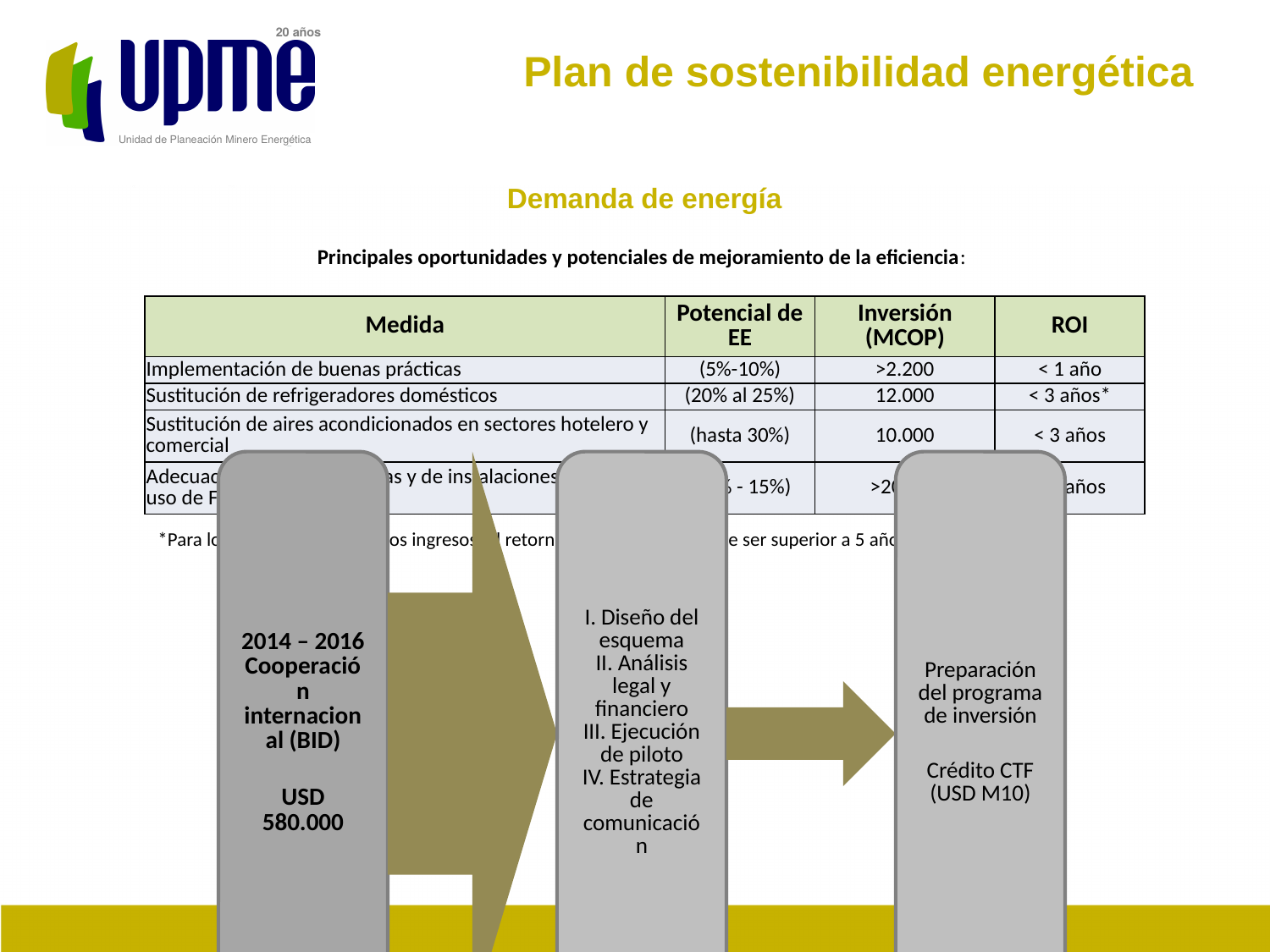

Plan de sostenibilidad energética
# Demanda de energía
Principales oportunidades y potenciales de mejoramiento de la eficiencia:
| Medida | Potencial de EE | Inversión (MCOP) | ROI |
| --- | --- | --- | --- |
| Implementación de buenas prácticas | (5%-10%) | >2.200 | < 1 año |
| Sustitución de refrigeradores domésticos | (20% al 25%) | 12.000 | < 3 años\* |
| Sustitución de aires acondicionados en sectores hotelero y comercial | (hasta 30%) | 10.000 | < 3 años |
| Adecuaciones arquitectónicas y de instalaciones eléctricas y uso de FNCE | (10% - 15%) | >20.000 | > 5 años |
2014 – 2016
Cooperación internacional (BID)
USD 580.000
I. Diseño del esquema
II. Análisis legal y financiero
III. Ejecución de piloto
IV. Estrategia de comunicación
Preparación del programa de inversión
Crédito CTF
(USD M10)
*Para los usuarios de más bajos ingresos, el retorno de la inversión puede ser superior a 5 años